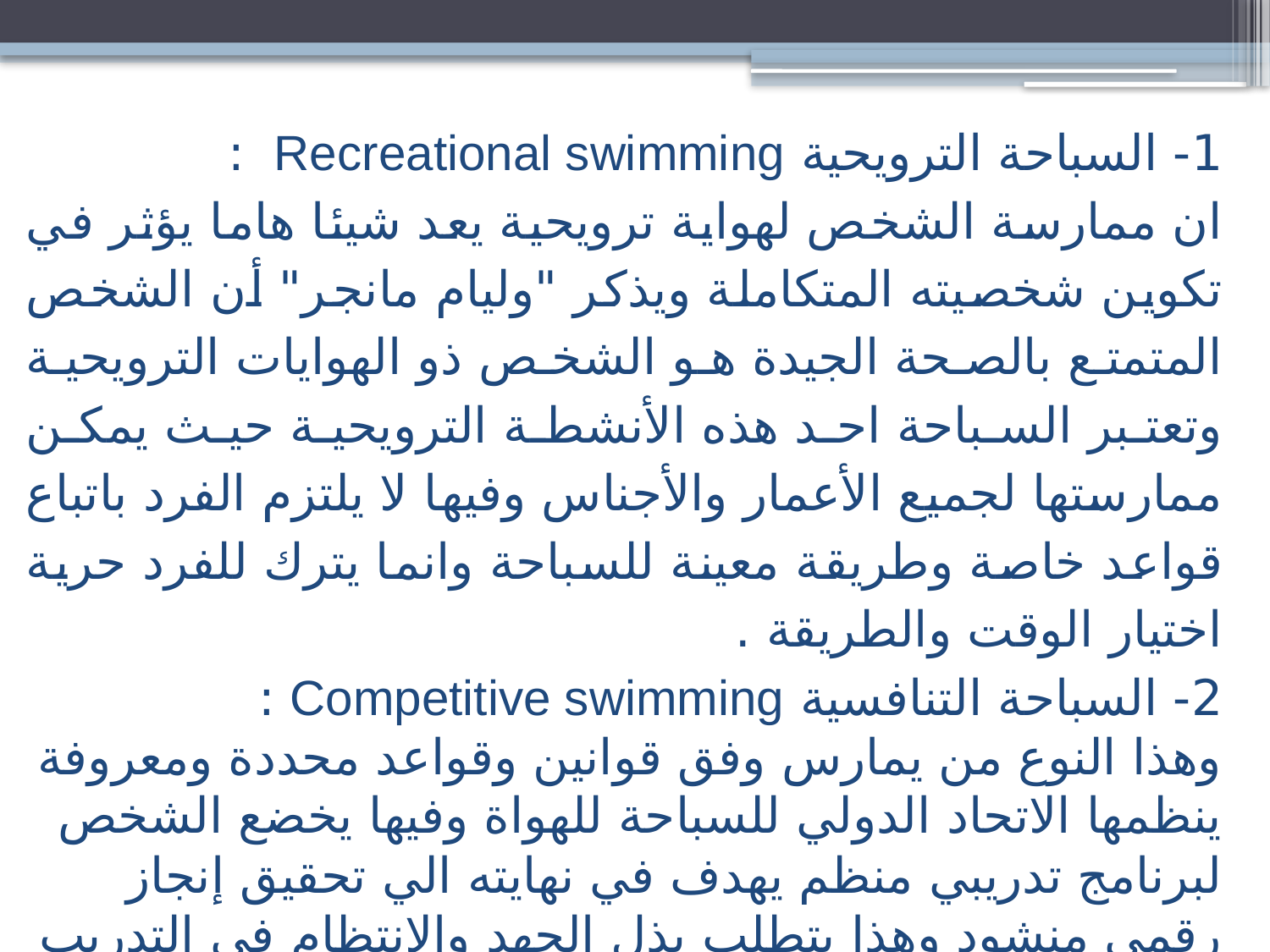

1- السباحة الترويحية Recreational swimming  :
ان ممارسة الشخص لهواية ترويحية يعد شيئا هاما يؤثر في تكوين شخصيته المتكاملة ويذكر "وليام مانجر" أن الشخص المتمتع بالصحة الجيدة هو الشخص ذو الهوايات الترويحية وتعتبر السباحة احد هذه الأنشطة الترويحية حيث يمكن ممارستها لجميع الأعمار والأجناس وفيها لا يلتزم الفرد باتباع قواعد خاصة وطريقة معينة للسباحة وانما يترك للفرد حرية اختيار الوقت والطريقة .
2- السباحة التنافسية Competitive swimming :
وهذا النوع من يمارس وفق قوانين وقواعد محددة ومعروفة ينظمها الاتحاد الدولي للسباحة للهواة وفيها يخضع الشخص لبرنامج تدريبي منظم يهدف في نهايته الي تحقيق إنجاز رقمي منشود وهذا يتطلب بذل الجهد والانتظام في التدريب وللسباحة التنافسية مسابقات محددة المسافة يشارك فيها السباحين .